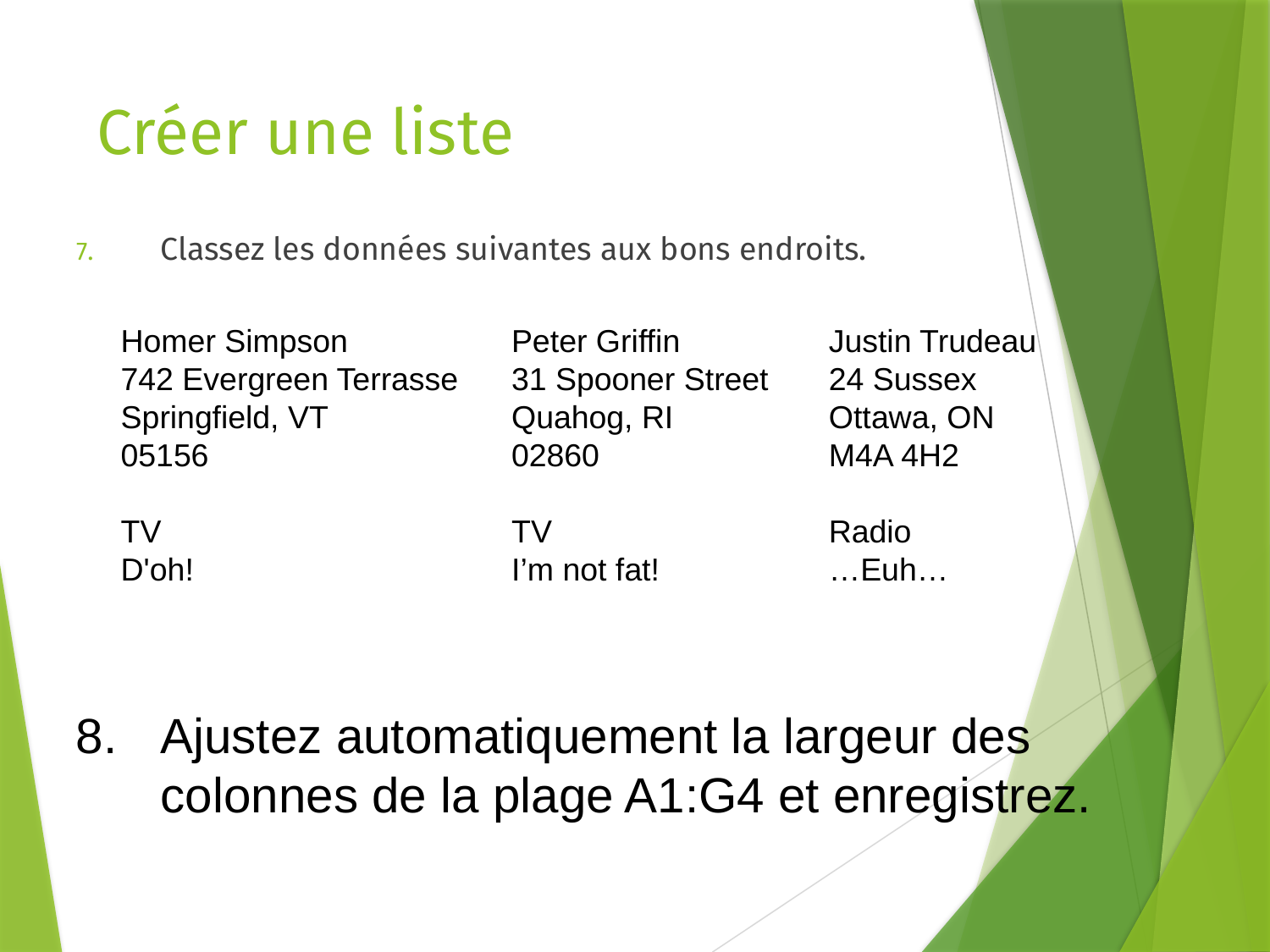

# Créer une liste
Classez les données suivantes aux bons endroits.
Homer Simpson
742 Evergreen Terrasse
Springfield, VT
05156

TV
D'oh!
Peter Griffin
31 Spooner Street
Quahog, RI
02860

TV
I’m not fat!
Justin Trudeau
24 Sussex
Ottawa, ON
M4A 4H2

Radio
…Euh…
Ajustez automatiquement la largeur des colonnes de la plage A1:G4 et enregistrez.